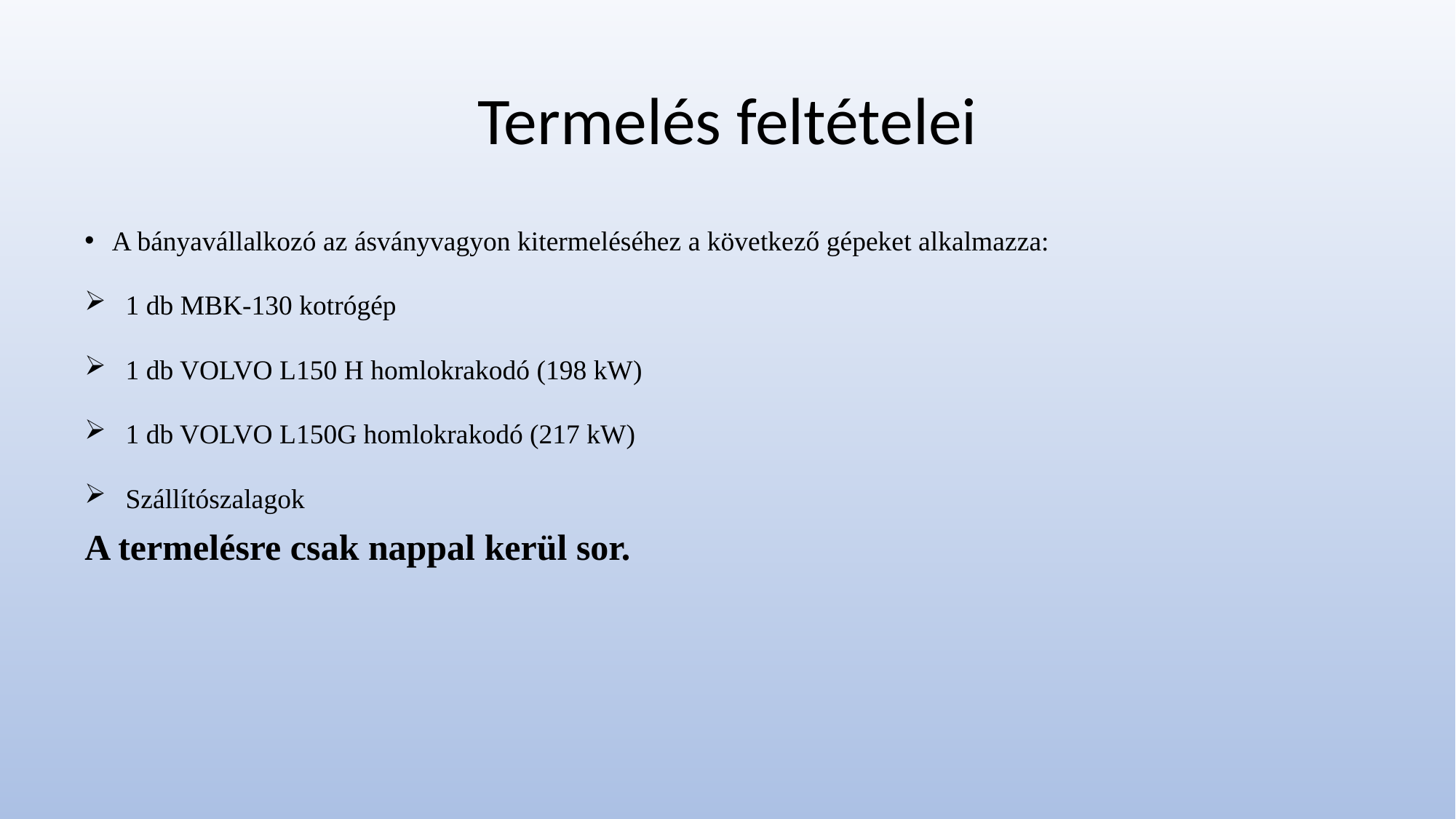

Termelés feltételei
A bányavállalkozó az ásványvagyon kitermeléséhez a következő gépeket alkalmazza:
1 db MBK-130 kotrógép
1 db VOLVO L150 H homlokrakodó (198 kW)
1 db VOLVO L150G homlokrakodó (217 kW)
Szállítószalagok
A termelésre csak nappal kerül sor.